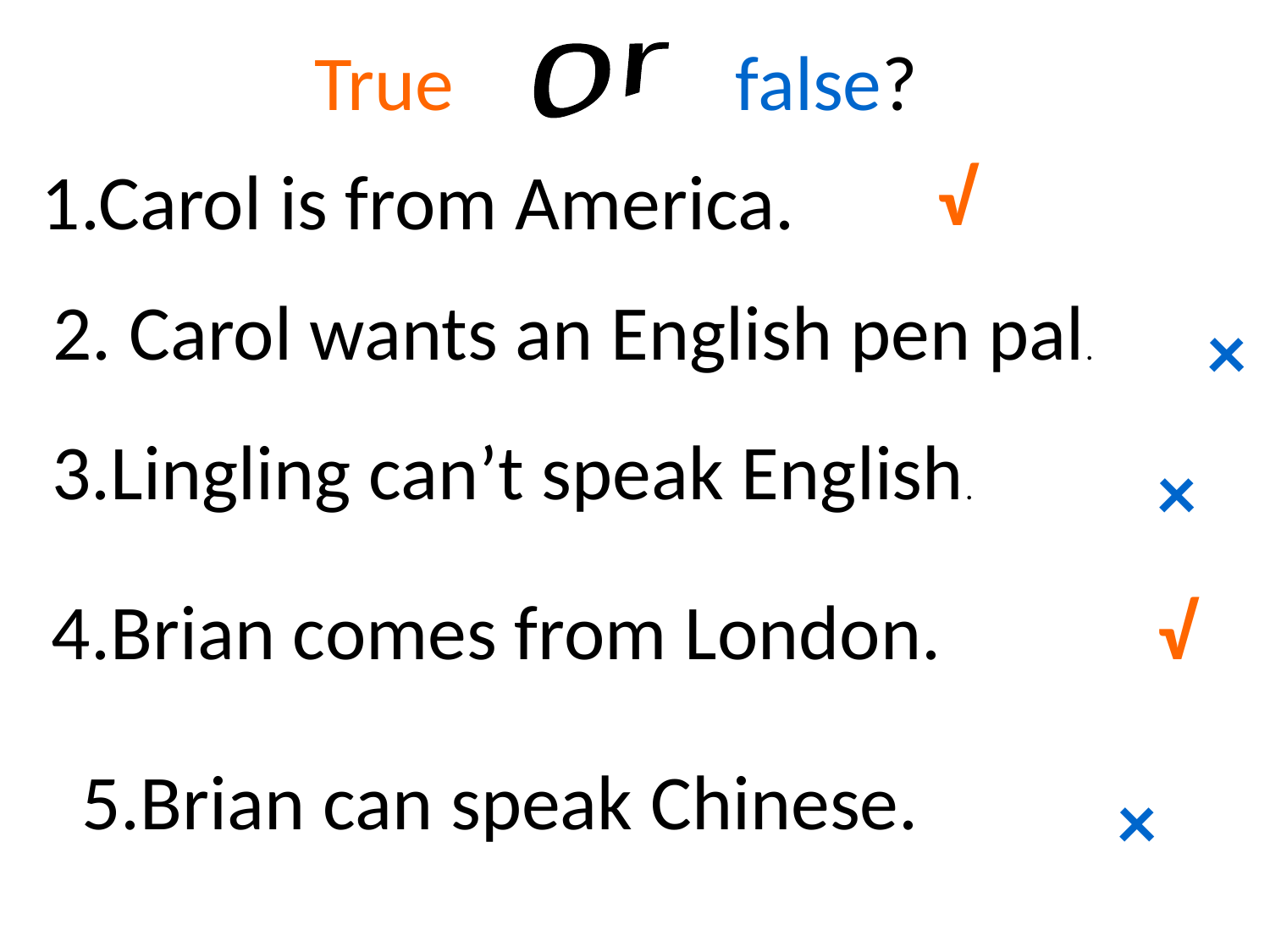

# True                false?
or
√
1.Carol is from America.
2. Carol wants an English pen pal.
×
3.Lingling can’t speak English.
×
4.Brian comes from London.
√
5.Brian can speak Chinese.
×